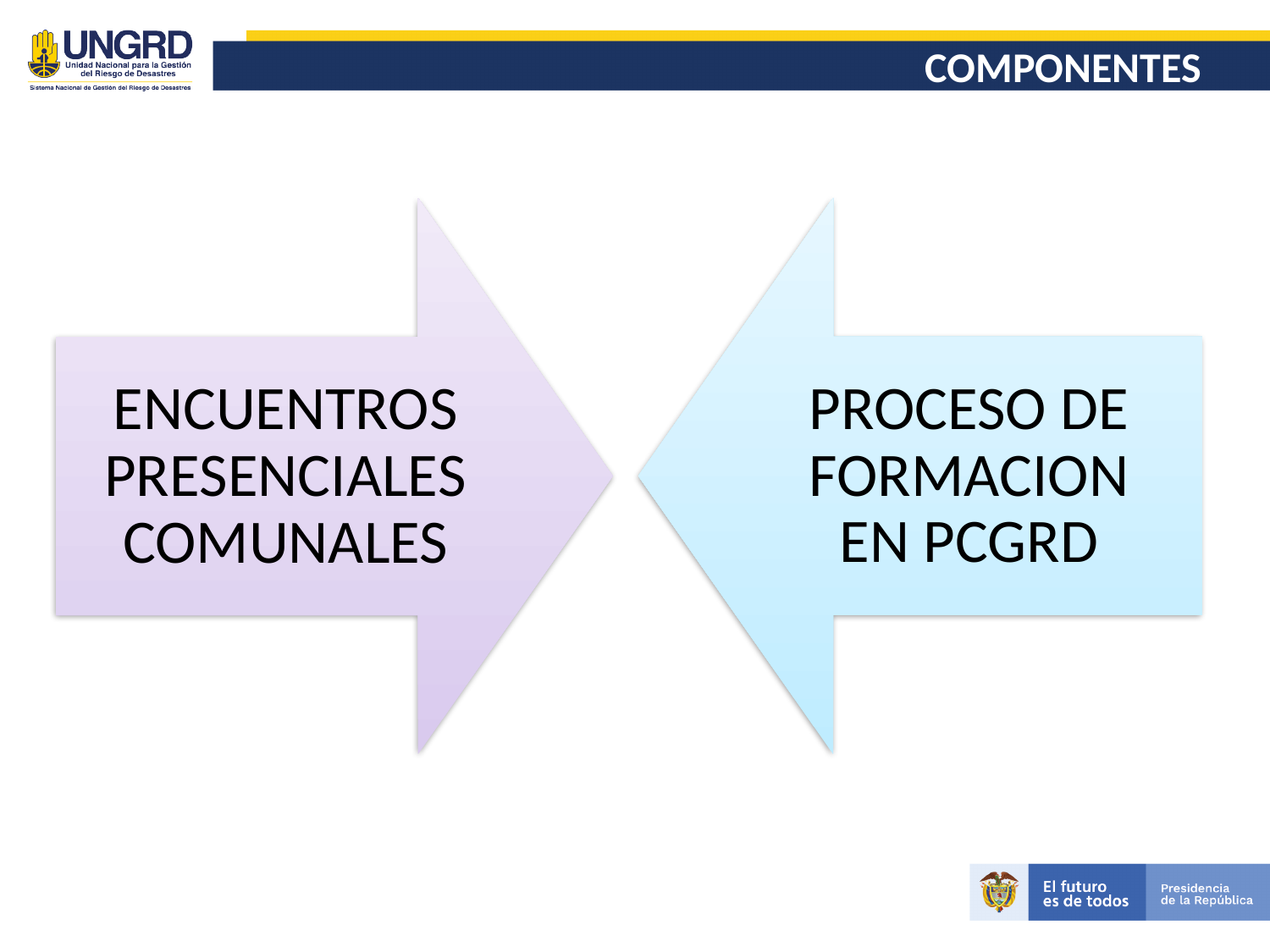

# COMPONENTES
ENCUENTROS PRESENCIALES COMUNALES
PROCESO DE FORMACION EN PCGRD